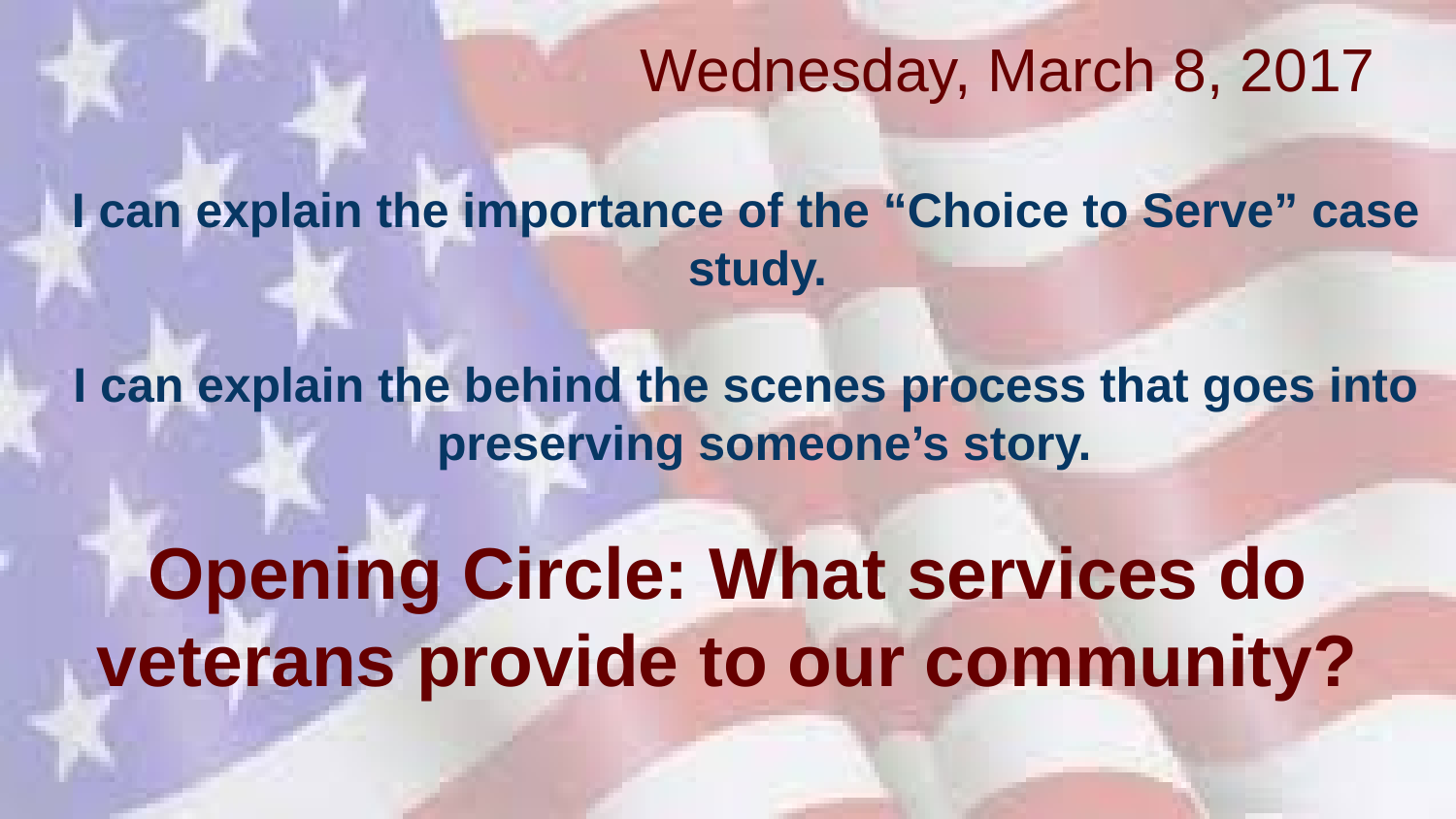

# Wednesday, March 8, 2017

I can explain the importance of the “Choice to Serve” case study.

I can explain the behind the scenes process that goes into preserving someone’s story.
Opening Circle: What services do veterans provide to our community?